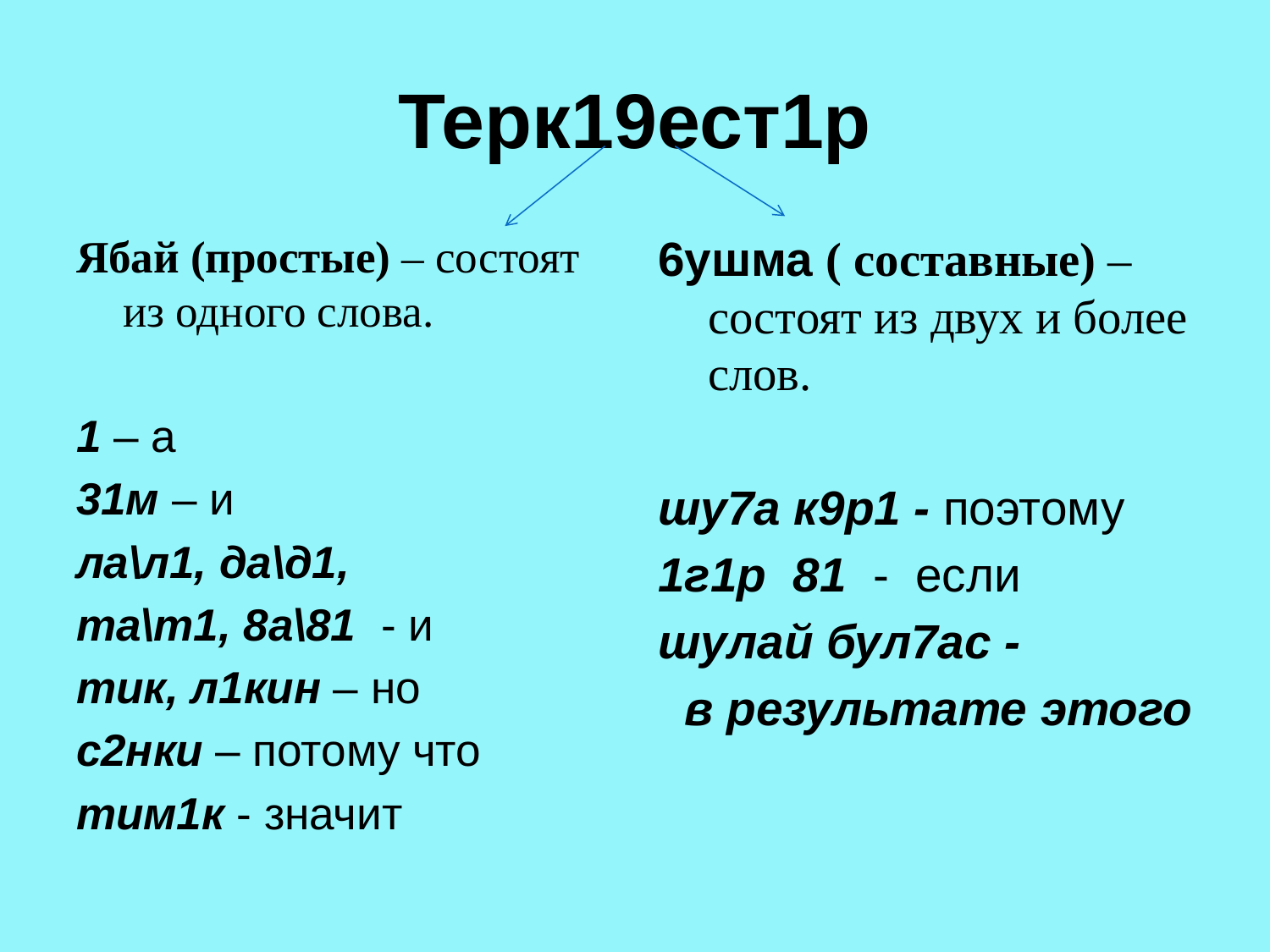

# Терк19ест1р
Ябай (простые) – состоят из одного слова.

1 – а
31м – и
ла\л1, да\д1,
та\т1, 8а\81  - и
тик, л1кин – но
с2нки – потому что
тим1к - значит

6ушма ( составные) – состоят из двух и более слов.

шу7а к9р1 - поэтому
1г1р  81  -  если
шулай бул7ас -
  в результате этого